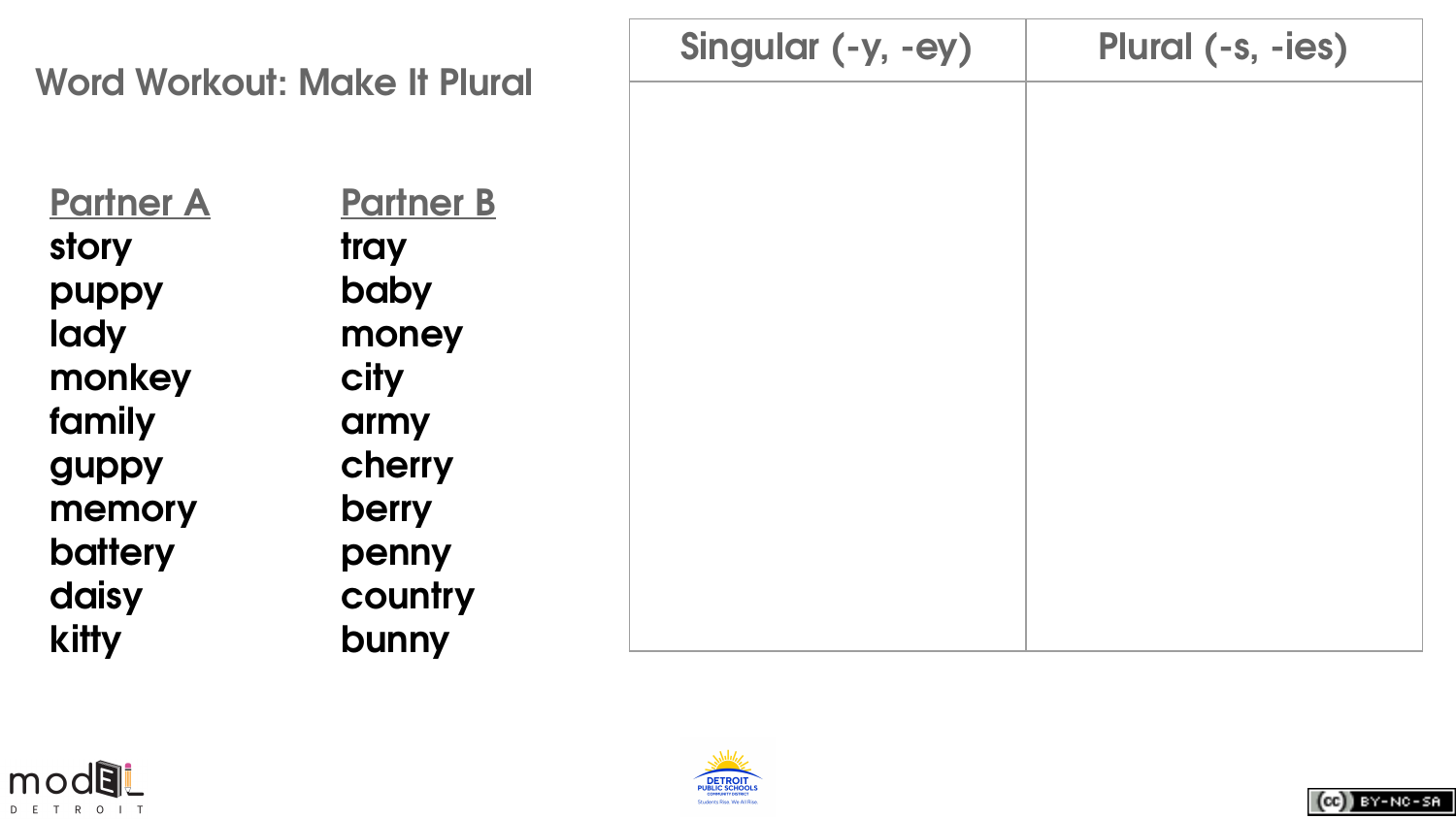

| Singular (-y, -ey) | Plural (-s, -ies) |
| --- | --- |
|  |  |
Word Workout: Make It Plural
Partner A	Partner B
story		tray
puppy		baby
lady		money
monkey		city
family		army
guppy		cherry
memory	berry
battery		penny
daisy		country
kitty		bunny